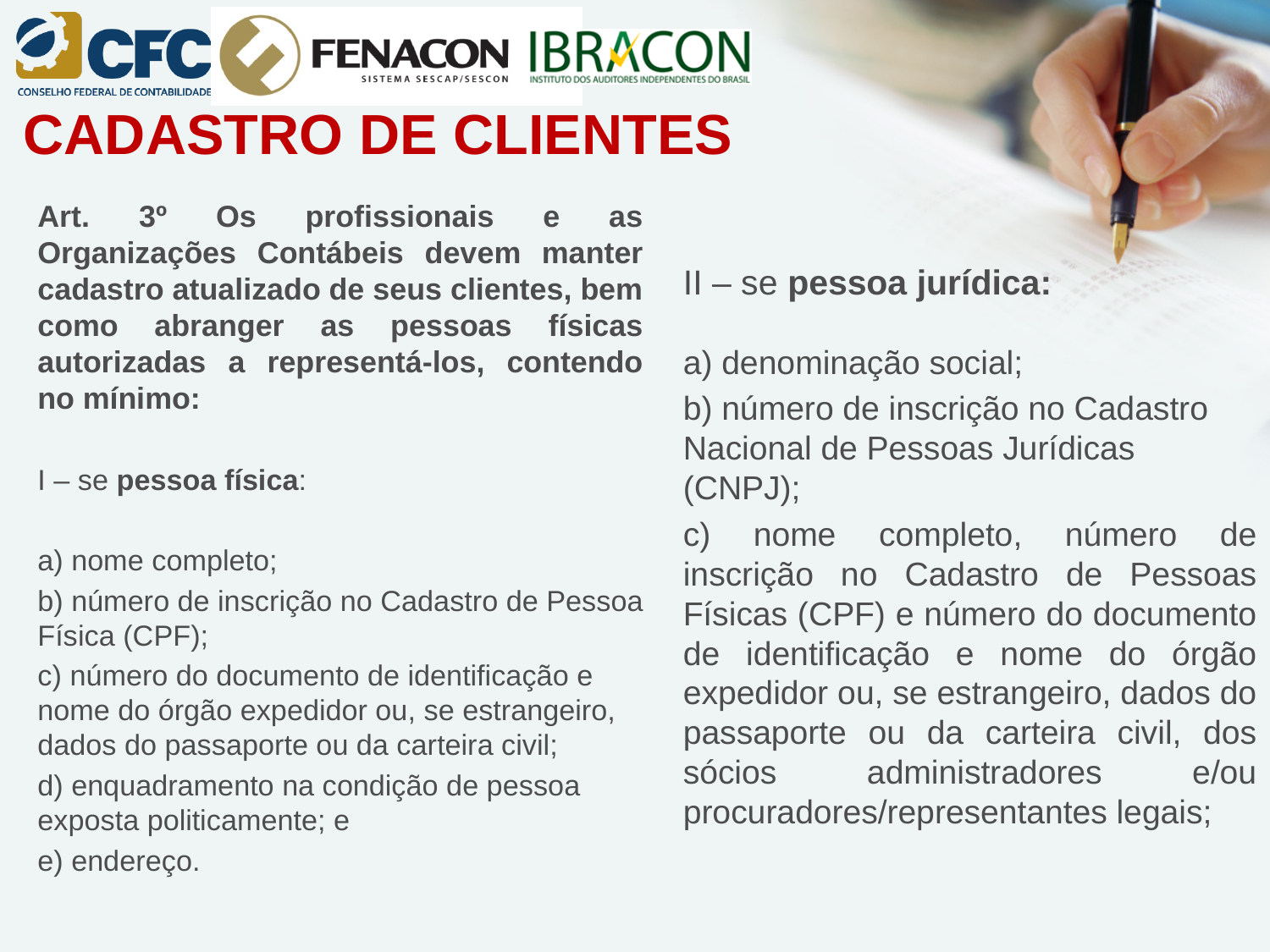

# CADASTRO DE CLIENTES
Art. 3º Os profissionais e as Organizações Contábeis devem manter cadastro atualizado de seus clientes, bem como abranger as pessoas físicas autorizadas a representá-los, contendo no mínimo:

I – se pessoa física:

a) nome completo;
b) número de inscrição no Cadastro de Pessoa Física (CPF);
c) número do documento de identificação e nome do órgão expedidor ou, se estrangeiro, dados do passaporte ou da carteira civil;
d) enquadramento na condição de pessoa exposta politicamente; e
e) endereço.

II – se pessoa jurídica:

a) denominação social;
b) número de inscrição no Cadastro Nacional de Pessoas Jurídicas (CNPJ);
c) nome completo, número de inscrição no Cadastro de Pessoas Físicas (CPF) e número do documento de identificação e nome do órgão expedidor ou, se estrangeiro, dados do passaporte ou da carteira civil, dos sócios administradores e/ou procuradores/representantes legais;